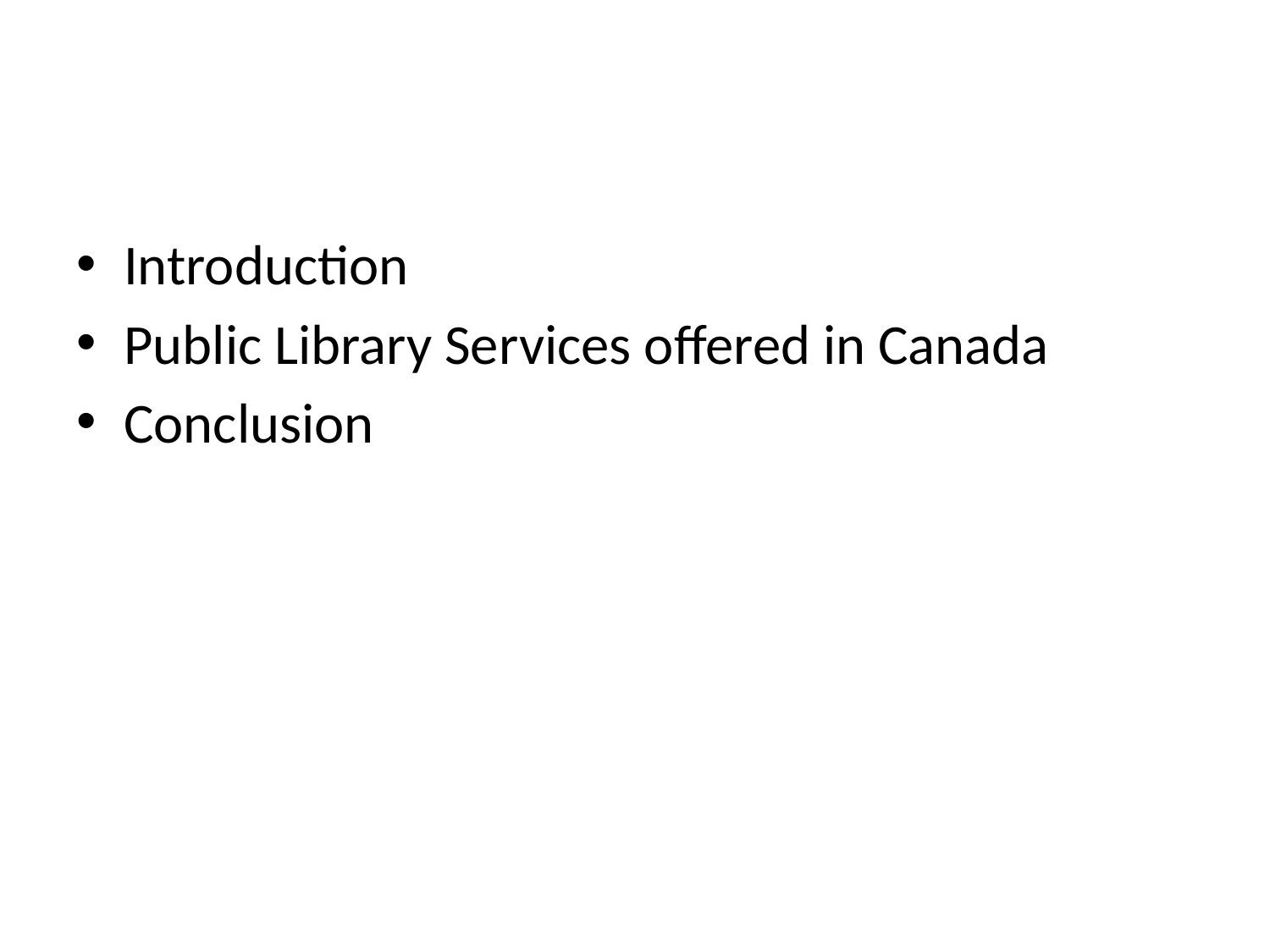

#
Introduction
Public Library Services offered in Canada
Conclusion